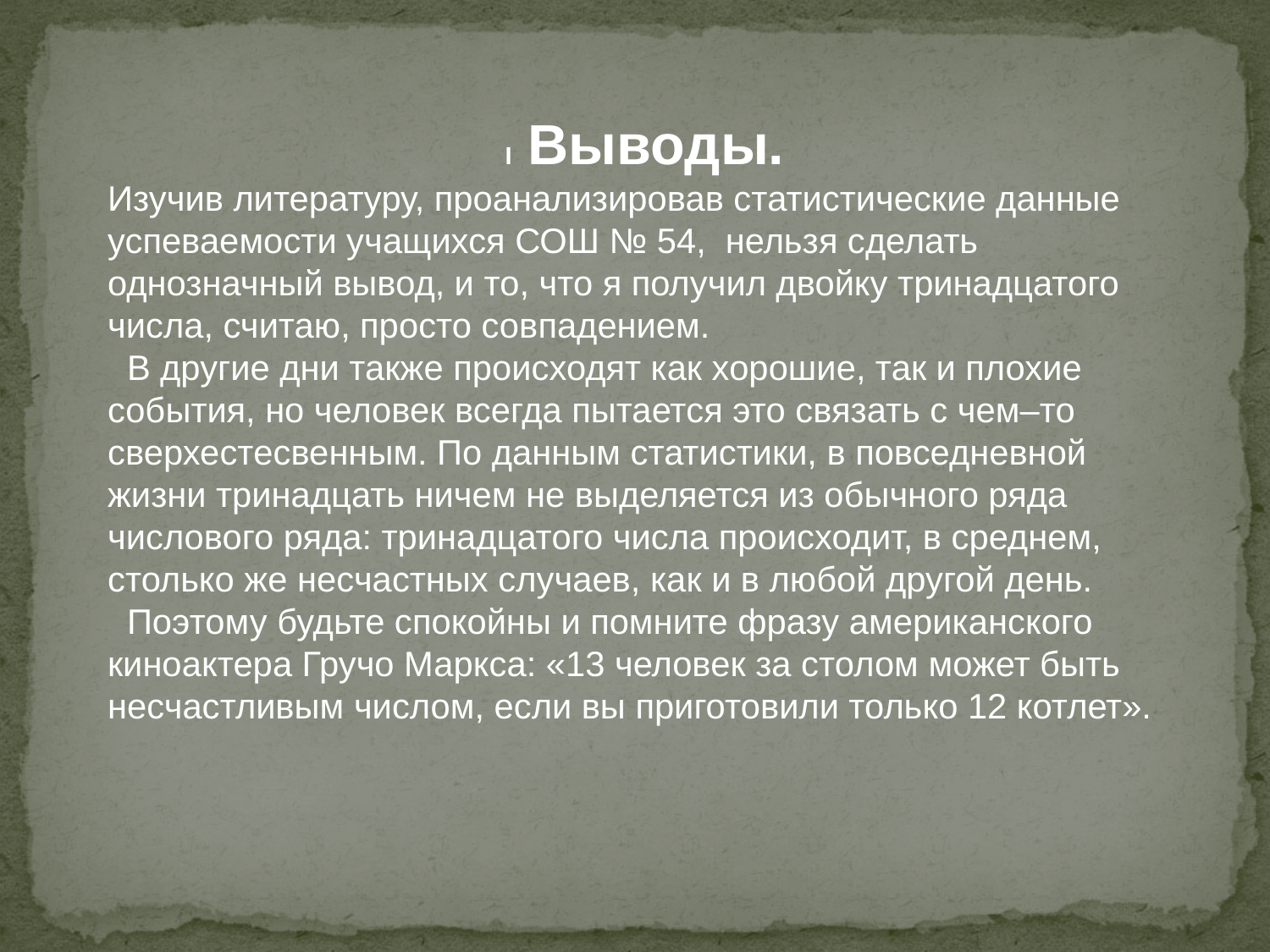

I Выводы.
Изучив литературу, проанализировав статистические данные успеваемости учащихся СОШ № 54,  нельзя сделать однозначный вывод, и то, что я получил двойку тринадцатого числа, считаю, просто совпадением.
  В другие дни также происходят как хорошие, так и плохие события, но человек всегда пытается это связать с чем–то сверхестесвенным. По данным статистики, в повседневной жизни тринадцать ничем не выделяется из обычного ряда числового ряда: тринадцатого числа происходит, в среднем, столько же несчастных случаев, как и в любой другой день.
  Поэтому будьте спокойны и помните фразу американского киноактера Гручо Маркса: «13 человек за столом может быть несчастливым числом, если вы приготовили только 12 котлет».